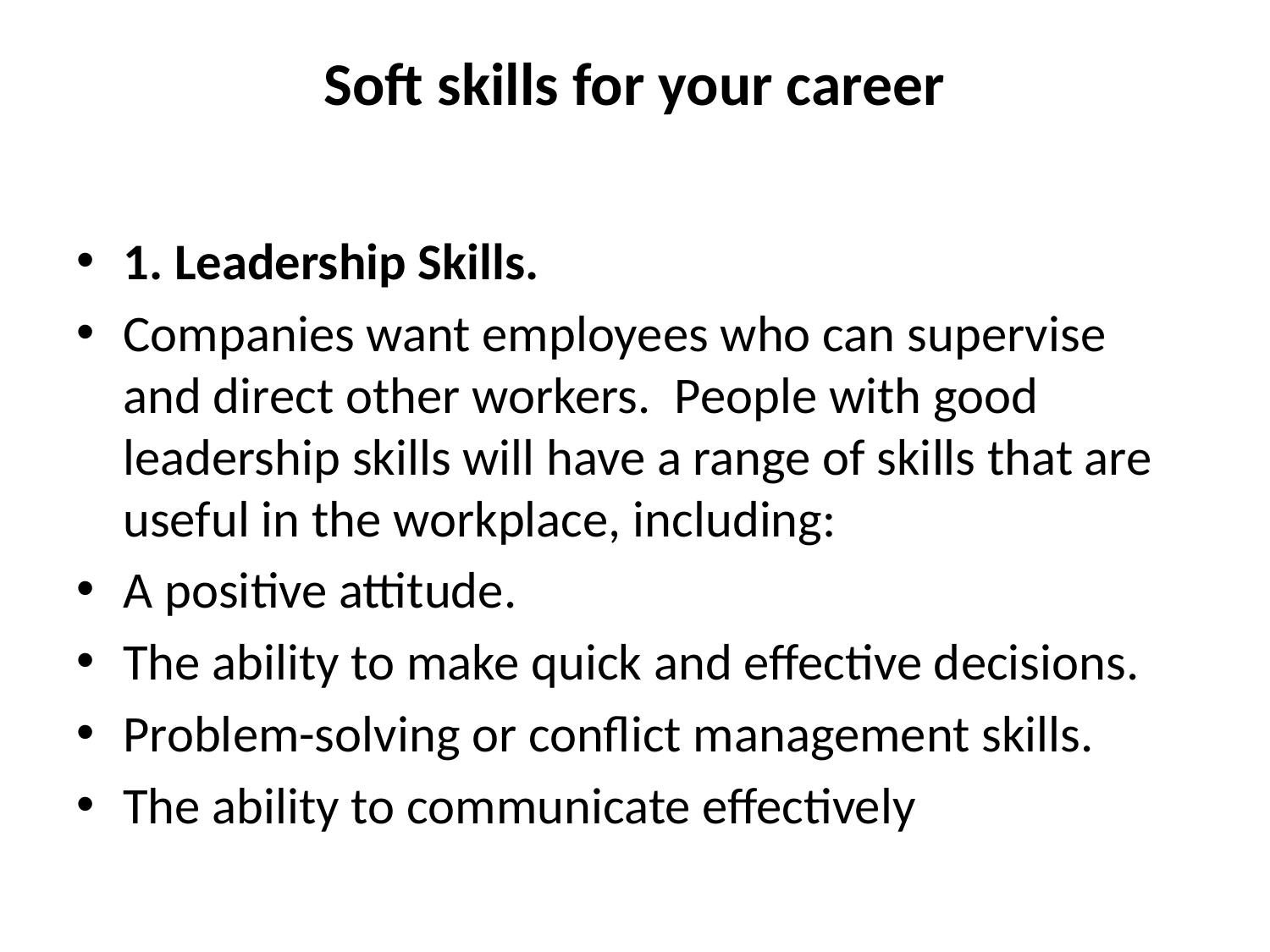

# Soft skills for your career
1. Leadership Skills.
Companies want employees who can supervise and direct other workers.  People with good leadership skills will have a range of skills that are useful in the workplace, including:
A positive attitude.
The ability to make quick and effective decisions.
Problem-solving or conflict management skills.
The ability to communicate effectively